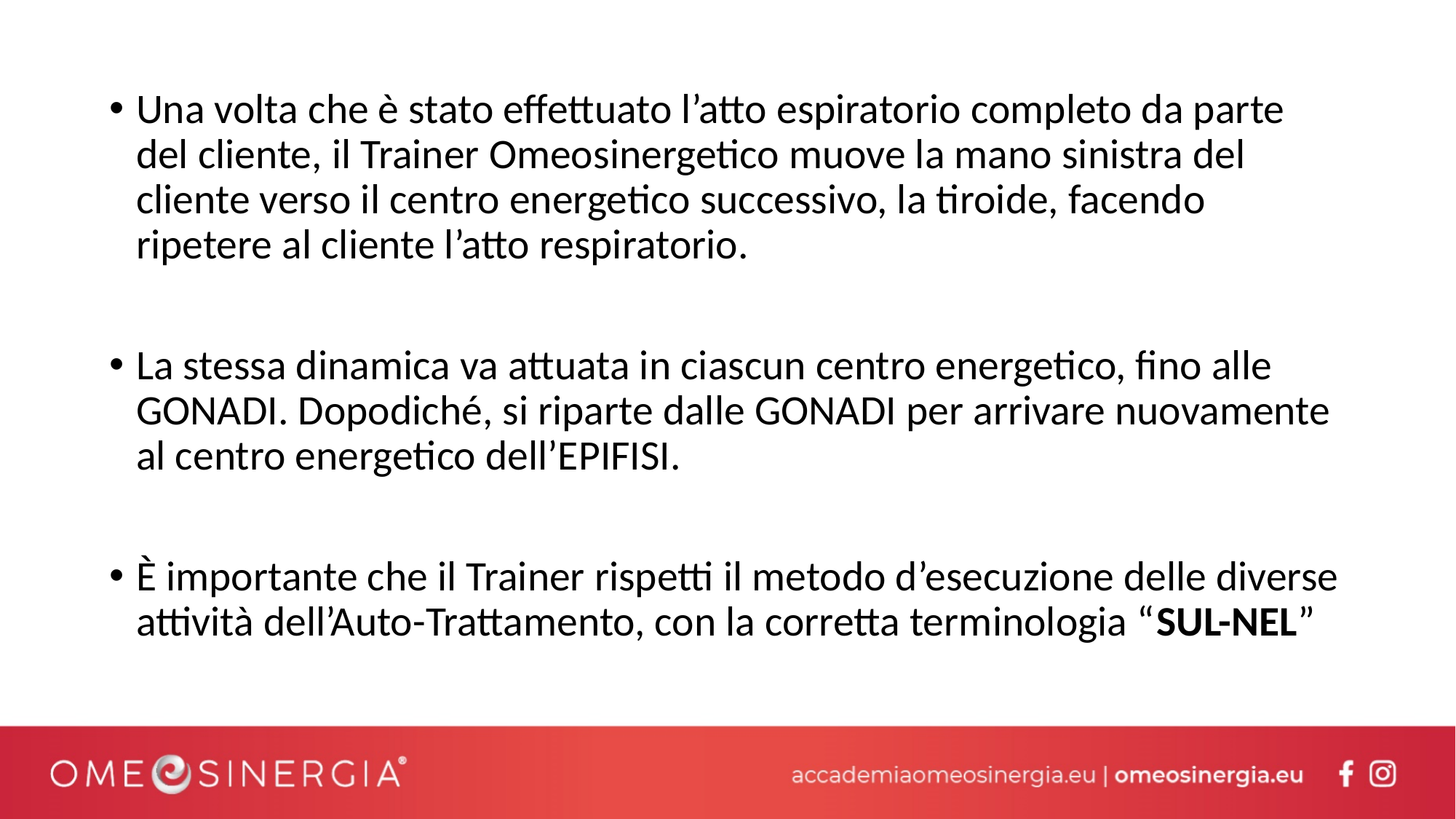

Una volta che è stato effettuato l’atto espiratorio completo da parte del cliente, il Trainer Omeosinergetico muove la mano sinistra del cliente verso il centro energetico successivo, la tiroide, facendo ripetere al cliente l’atto respiratorio.

La stessa dinamica va attuata in ciascun centro energetico, fino alle GONADI. Dopodiché, si riparte dalle GONADI per arrivare nuovamente al centro energetico dell’EPIFISI.

È importante che il Trainer rispetti il metodo d’esecuzione delle diverse attività dell’Auto-Trattamento, con la corretta terminologia “SUL-NEL”